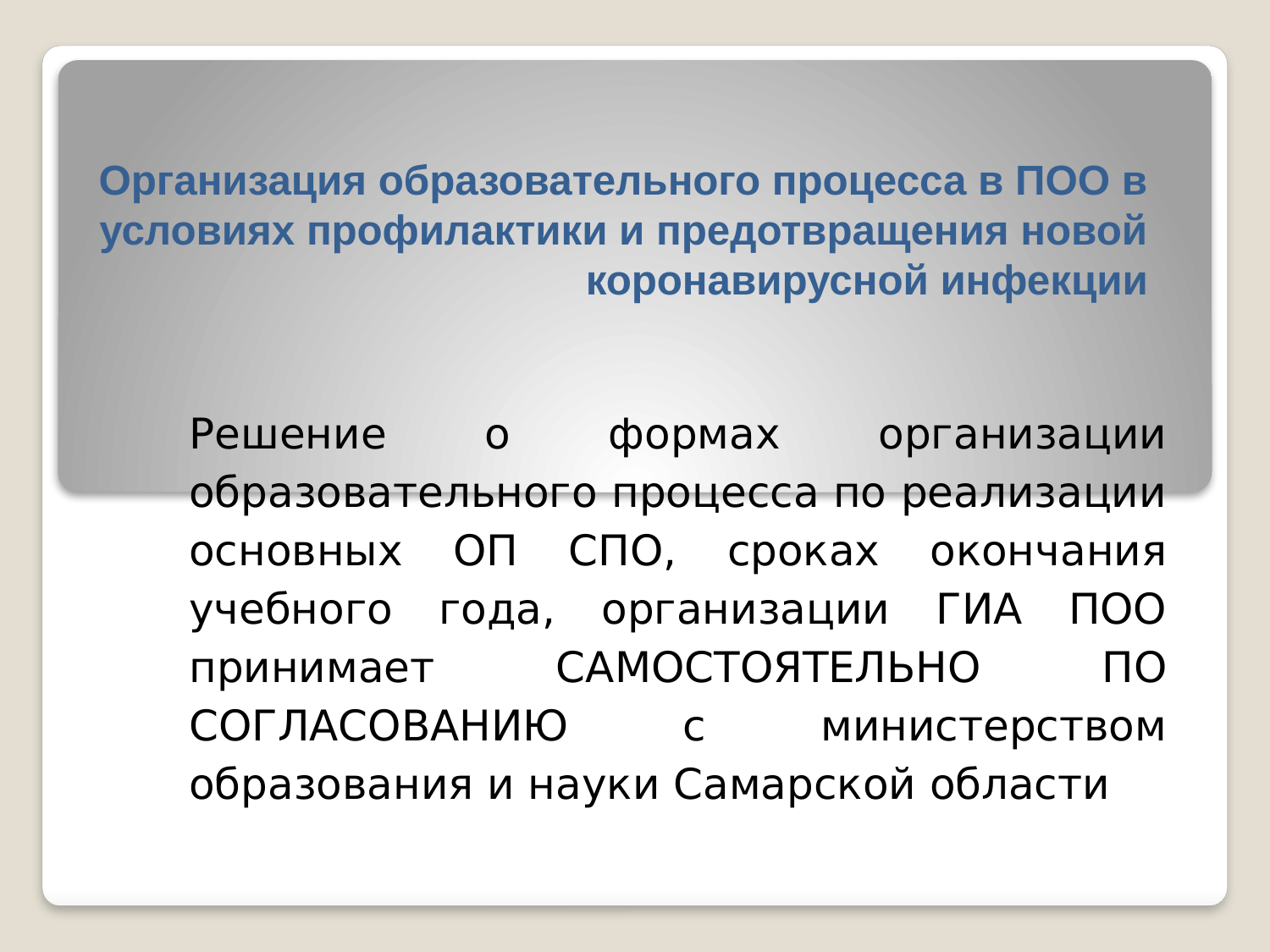

# Организация образовательного процесса в ПОО в условиях профилактики и предотвращения новой коронавирусной инфекции

Решение о формах организации образовательного процесса по реализации основных ОП СПО, сроках окончания учебного года, организации ГИА ПОО принимает САМОСТОЯТЕЛЬНО ПО СОГЛАСОВАНИЮ с министерством образования и науки Самарской области